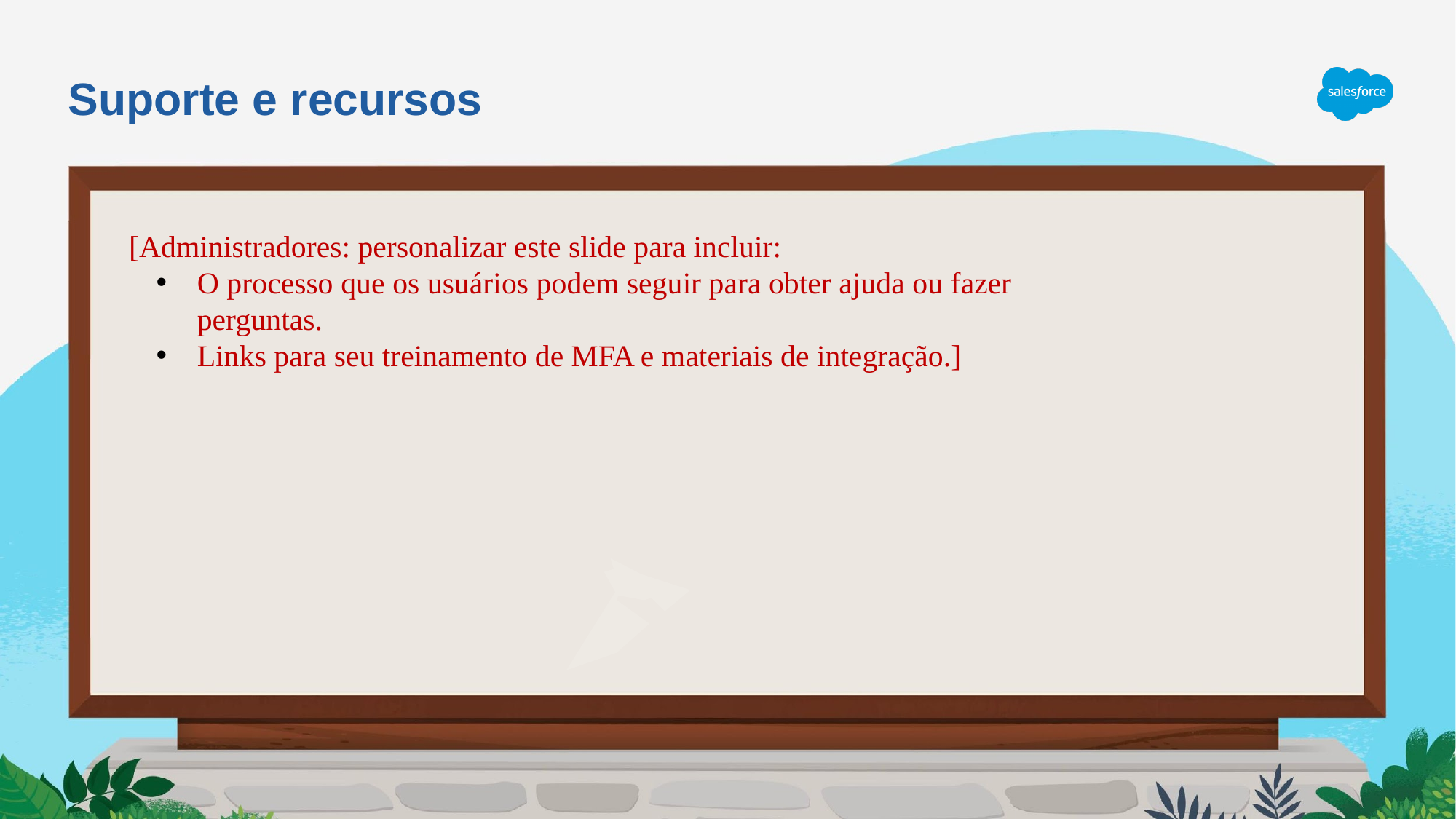

# Suporte e recursos
[Administradores: personalizar este slide para incluir:
O processo que os usuários podem seguir para obter ajuda ou fazer perguntas.
Links para seu treinamento de MFA e materiais de integração.]